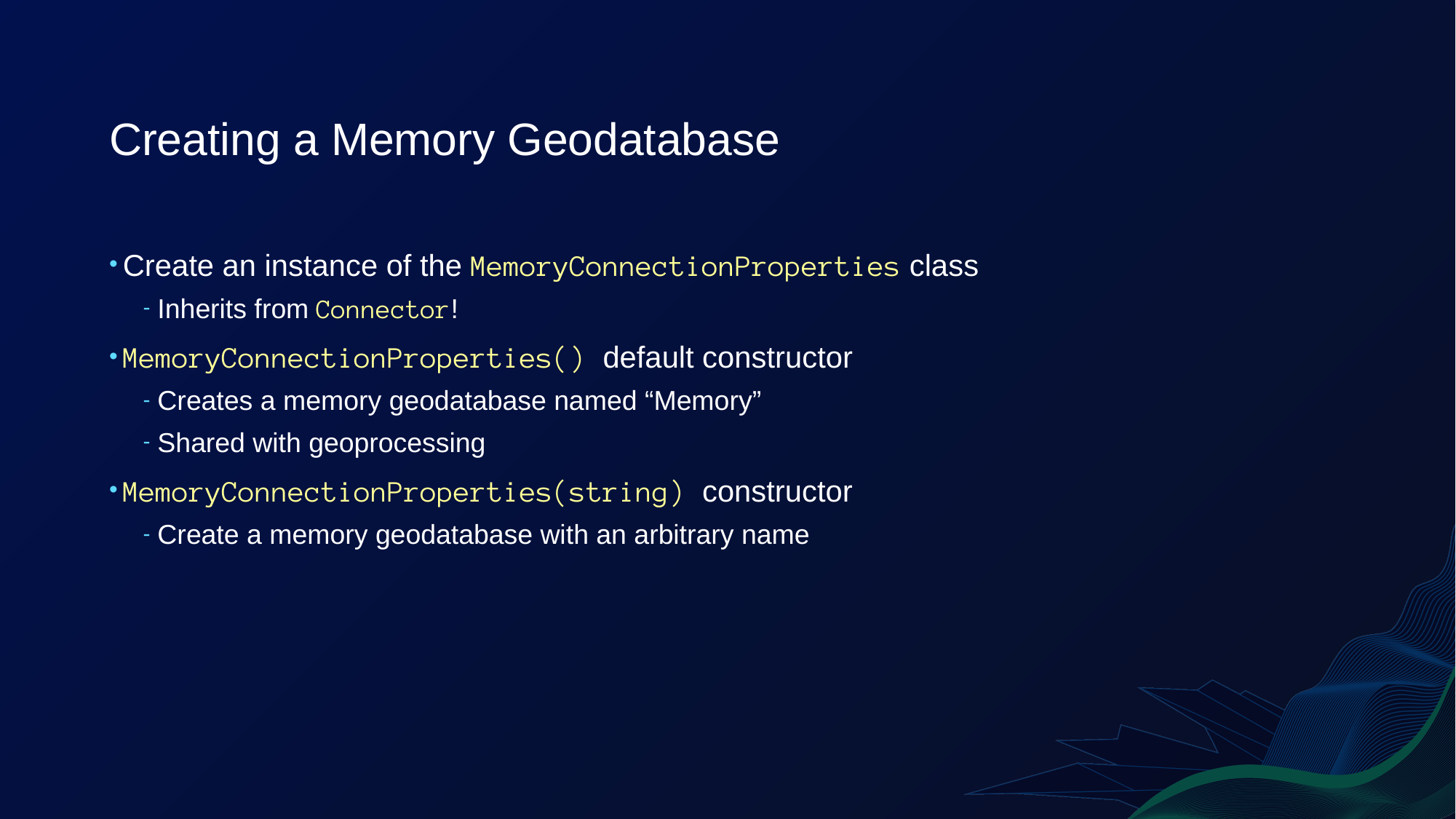

# Creating a Memory Geodatabase
Create an instance of the MemoryConnectionProperties class
Inherits from Connector!
MemoryConnectionProperties() default constructor
Creates a memory geodatabase named “Memory”
Shared with geoprocessing
MemoryConnectionProperties(string) constructor
Create a memory geodatabase with an arbitrary name